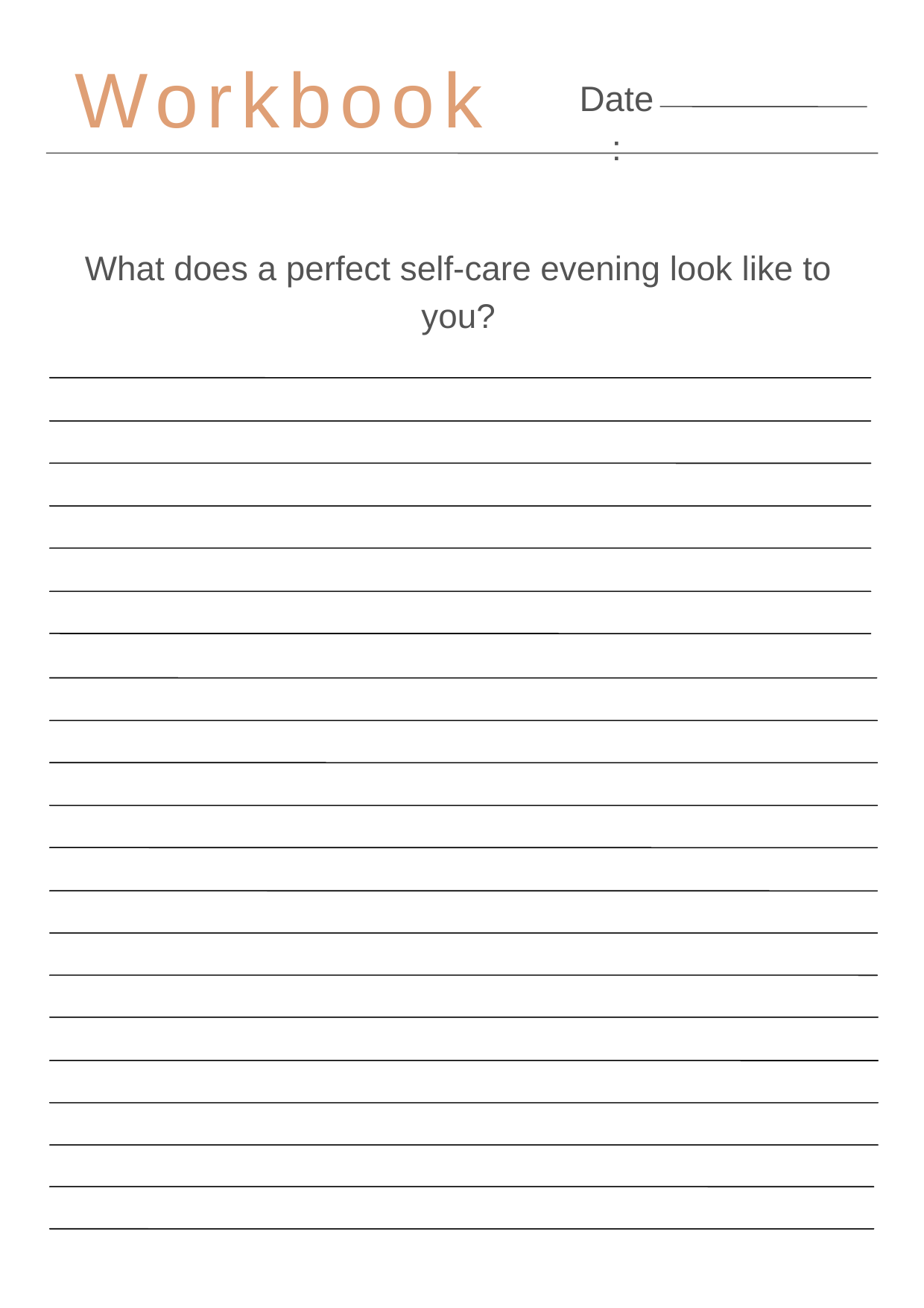

Workbook
Date:

What does a perfect self-care evening look like to you?